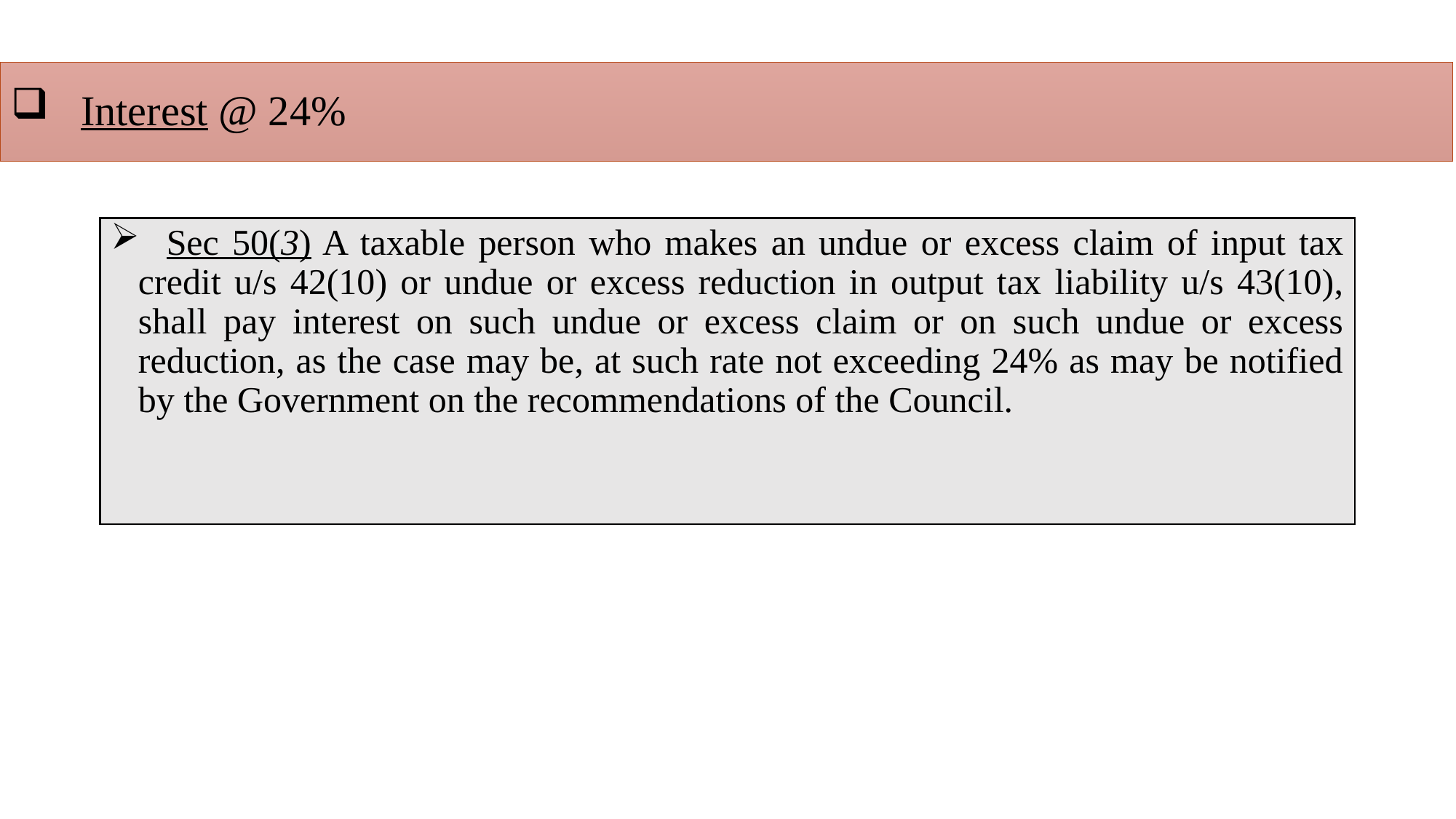

# Interest @ 24%
  Sec 50(3) A taxable person who makes an undue or excess claim of input tax credit u/s 42(10) or undue or excess reduction in output tax liability u/s 43(10), shall pay interest on such undue or excess claim or on such undue or excess reduction, as the case may be, at such rate not exceeding 24% as may be notified by the Government on the recommendations of the Council.